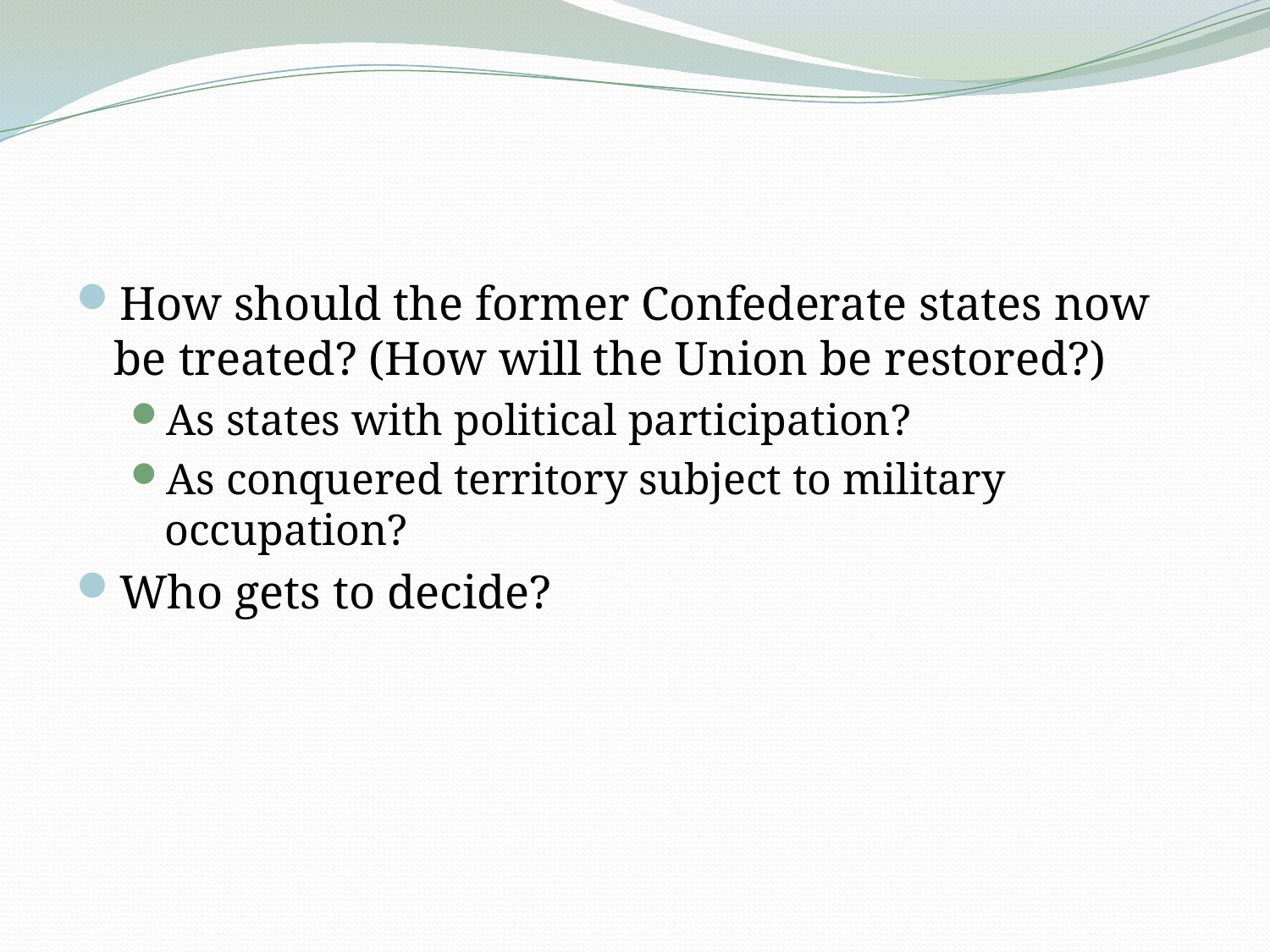

#
How should the former Confederate states now be treated? (How will the Union be restored?)
As states with political participation?
As conquered territory subject to military occupation?
Who gets to decide?